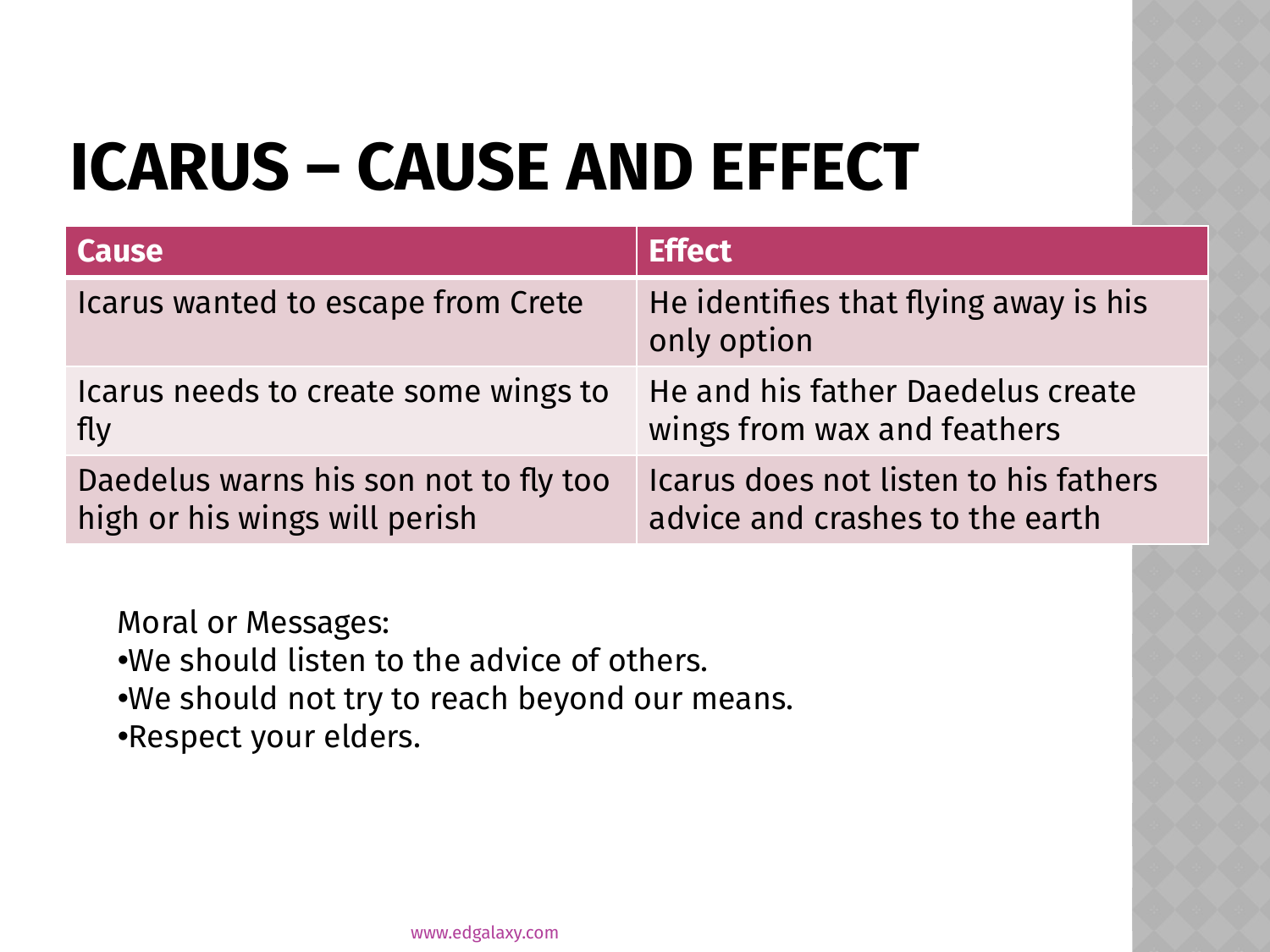

# Icarus – Cause and Effect
| Cause | Effect |
| --- | --- |
| Icarus wanted to escape from Crete | He identifies that flying away is his only option |
| Icarus needs to create some wings to fly | He and his father Daedelus create wings from wax and feathers |
| Daedelus warns his son not to fly too high or his wings will perish | Icarus does not listen to his fathers advice and crashes to the earth |
Moral or Messages:
We should listen to the advice of others.
We should not try to reach beyond our means.
Respect your elders.

www.edgalaxy.com